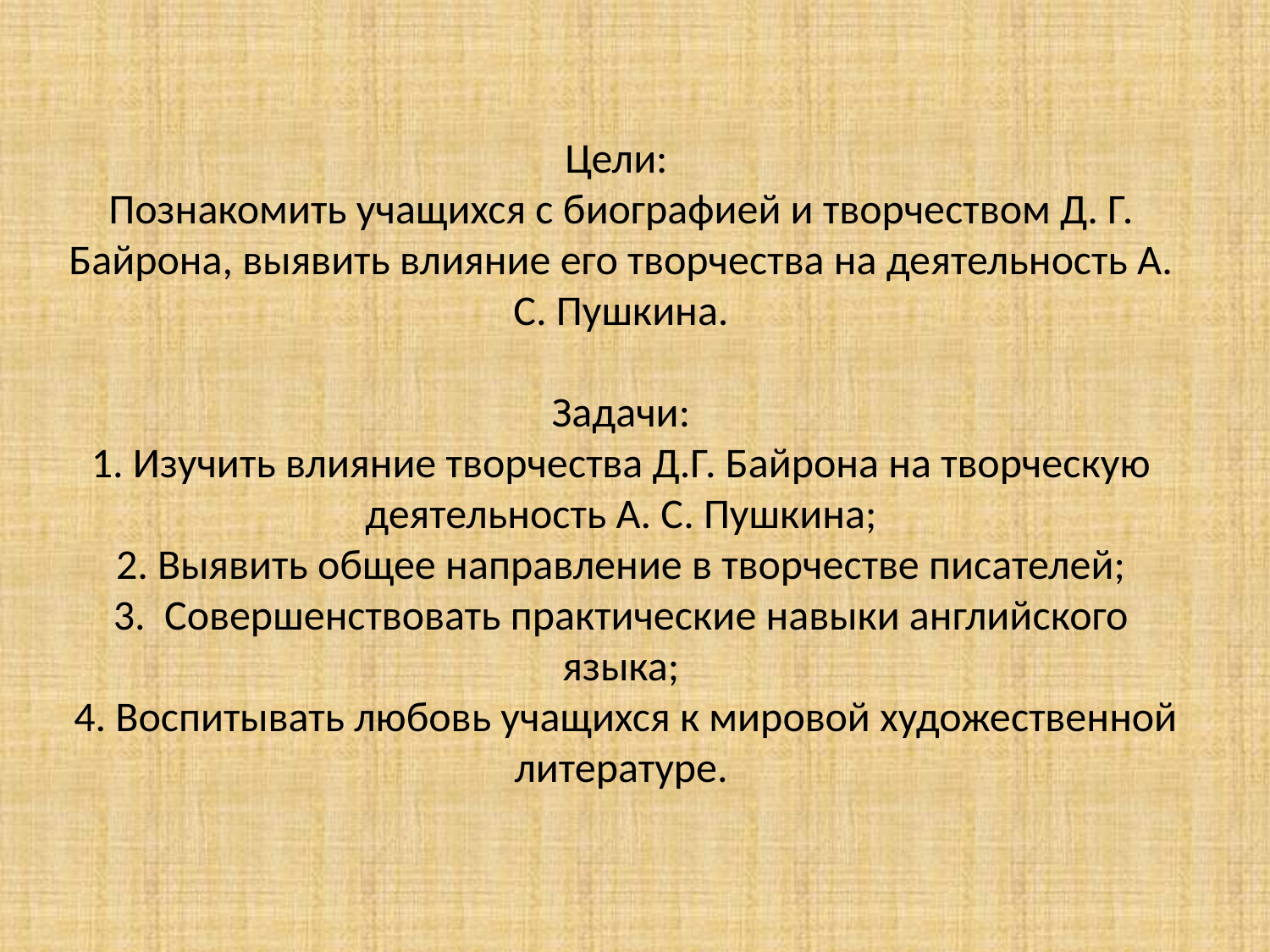

# Цели: Познакомить учащихся с биографией и творчеством Д. Г. Байрона, выявить влияние его творчества на деятельность А. С. Пушкина. Задачи: 1. Изучить влияние творчества Д.Г. Байрона на творческую деятельность А. С. Пушкина; 2. Выявить общее направление в творчестве писателей; 3.  Совершенствовать практические навыки английского языка; 4. Воспитывать любовь учащихся к мировой художественной литературе.